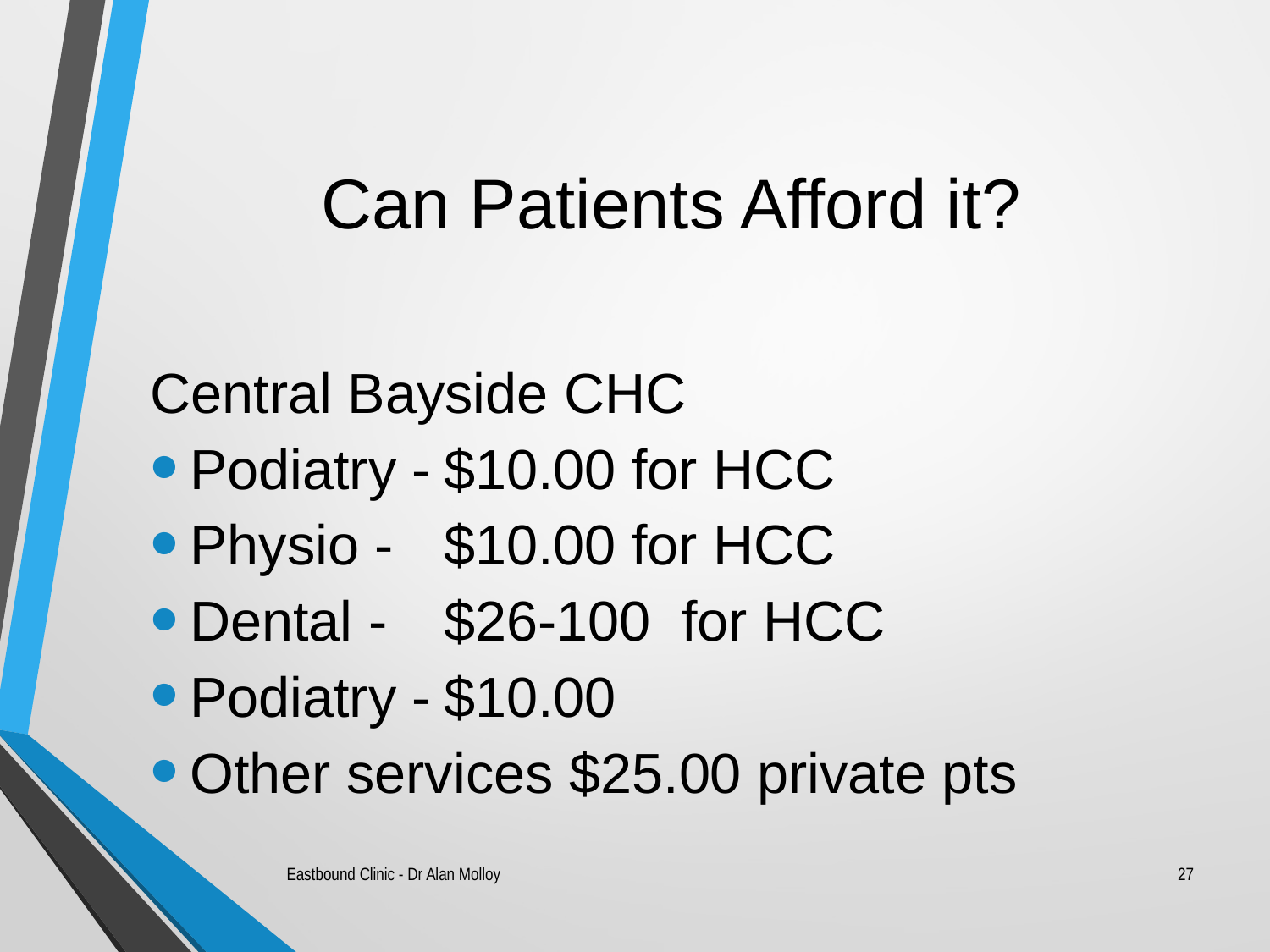

# Can Patients Afford it?
Central Bayside CHC
Podiatry -	$10.00 for HCC
Physio - 	$10.00 for HCC
Dental -	$26-100  for HCC
Podiatry -	$10.00
Other services $25.00 private pts
Eastbound Clinic - Dr Alan Molloy
27